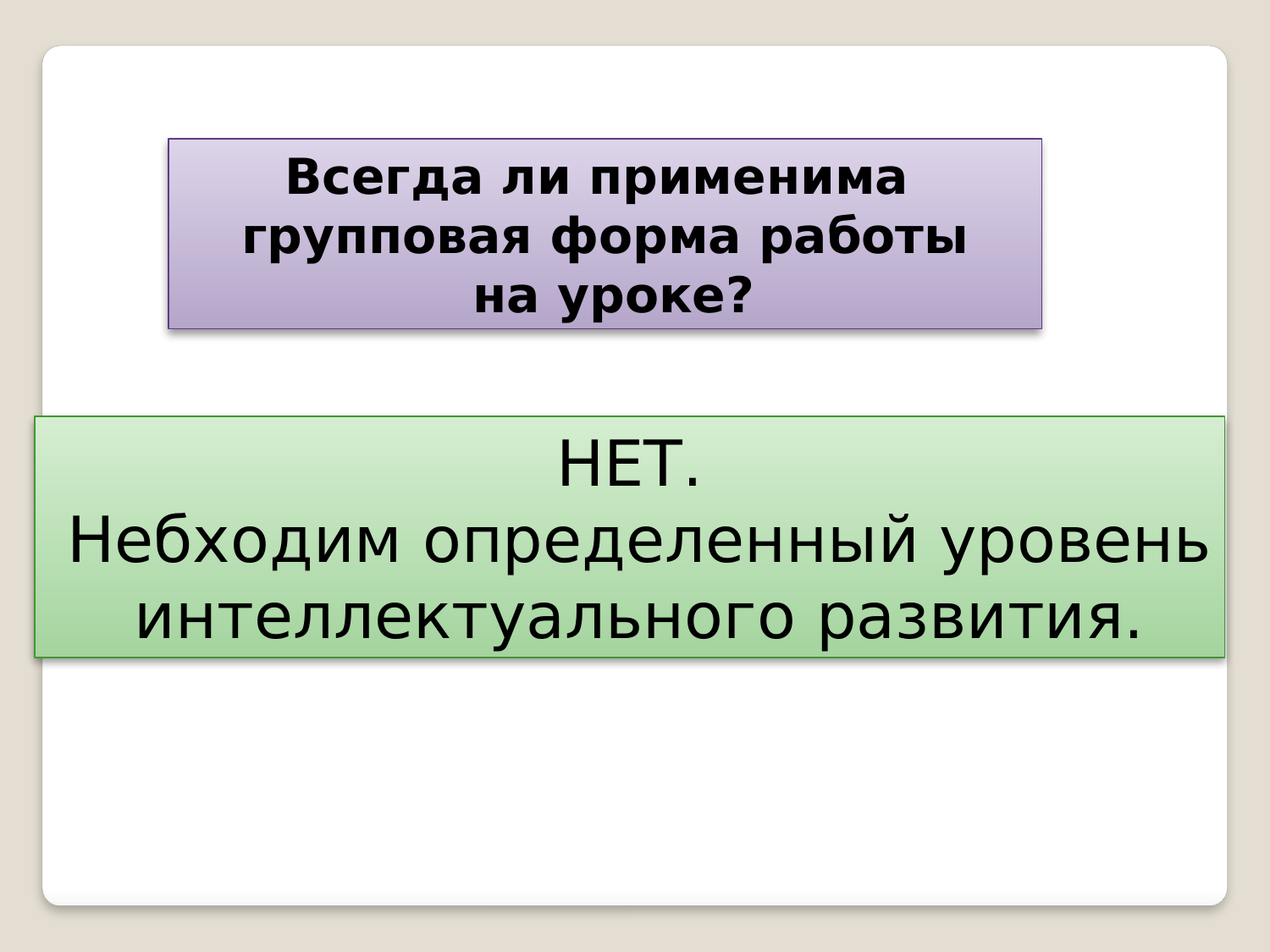

Всегда ли применима
групповая форма работы
 на уроке?
НЕТ.
 Небходим определенный уровень
 интеллектуального развития.